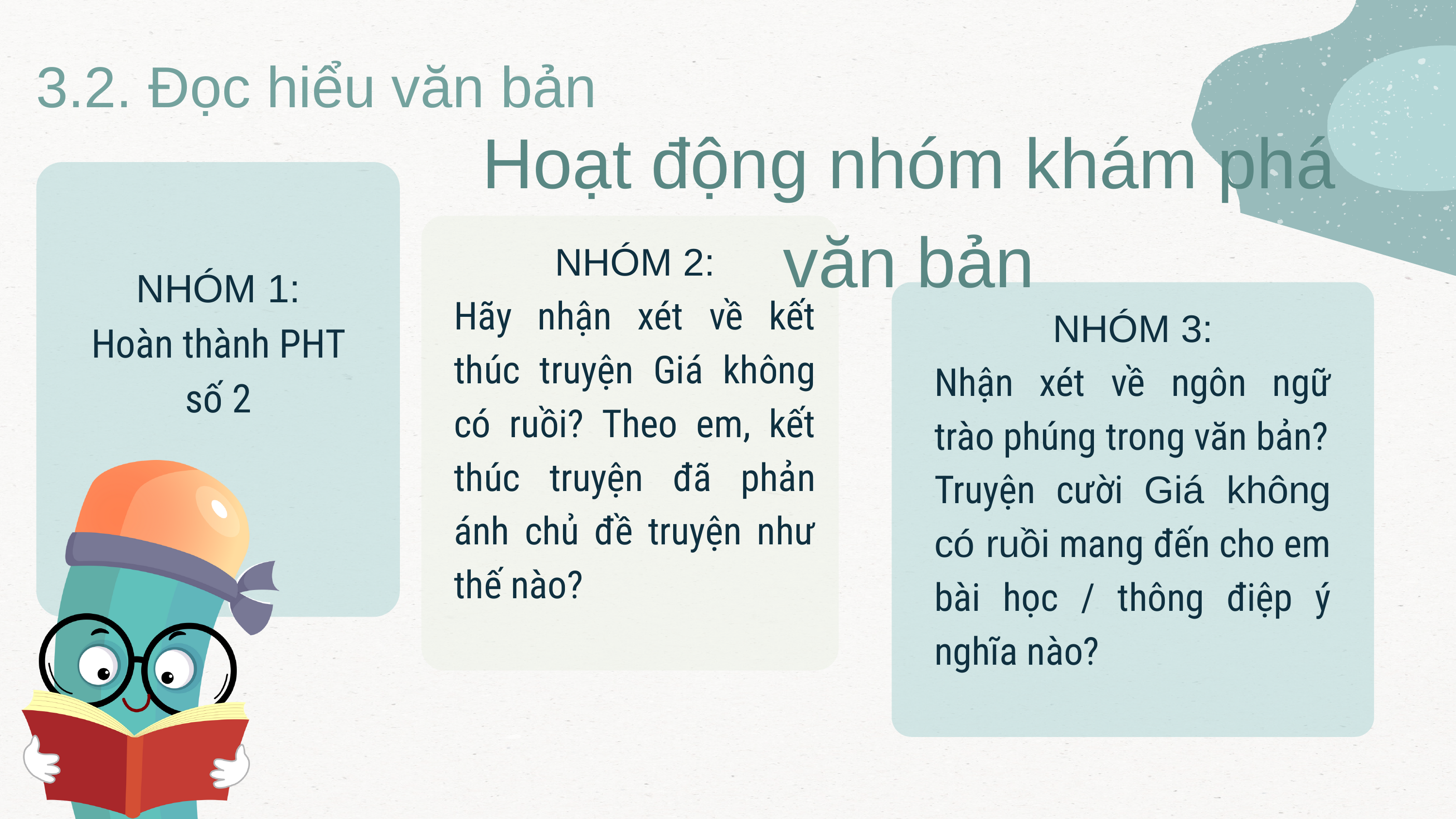

3.2. Đọc hiểu văn bản
Hoạt động nhóm khám phá văn bản

NHÓM 2:
Hãy nhận xét về kết thúc truyện Giá không có ruồi? Theo em, kết thúc truyện đã phản ánh chủ đề truyện như thế nào?

NHÓM 1:
Hoàn thành PHT số 2

NHÓM 3:
Nhận xét về ngôn ngữ trào phúng trong văn bản?
Truyện cười Giá không có ruồi mang đến cho em bài học / thông điệp ý nghĩa nào?